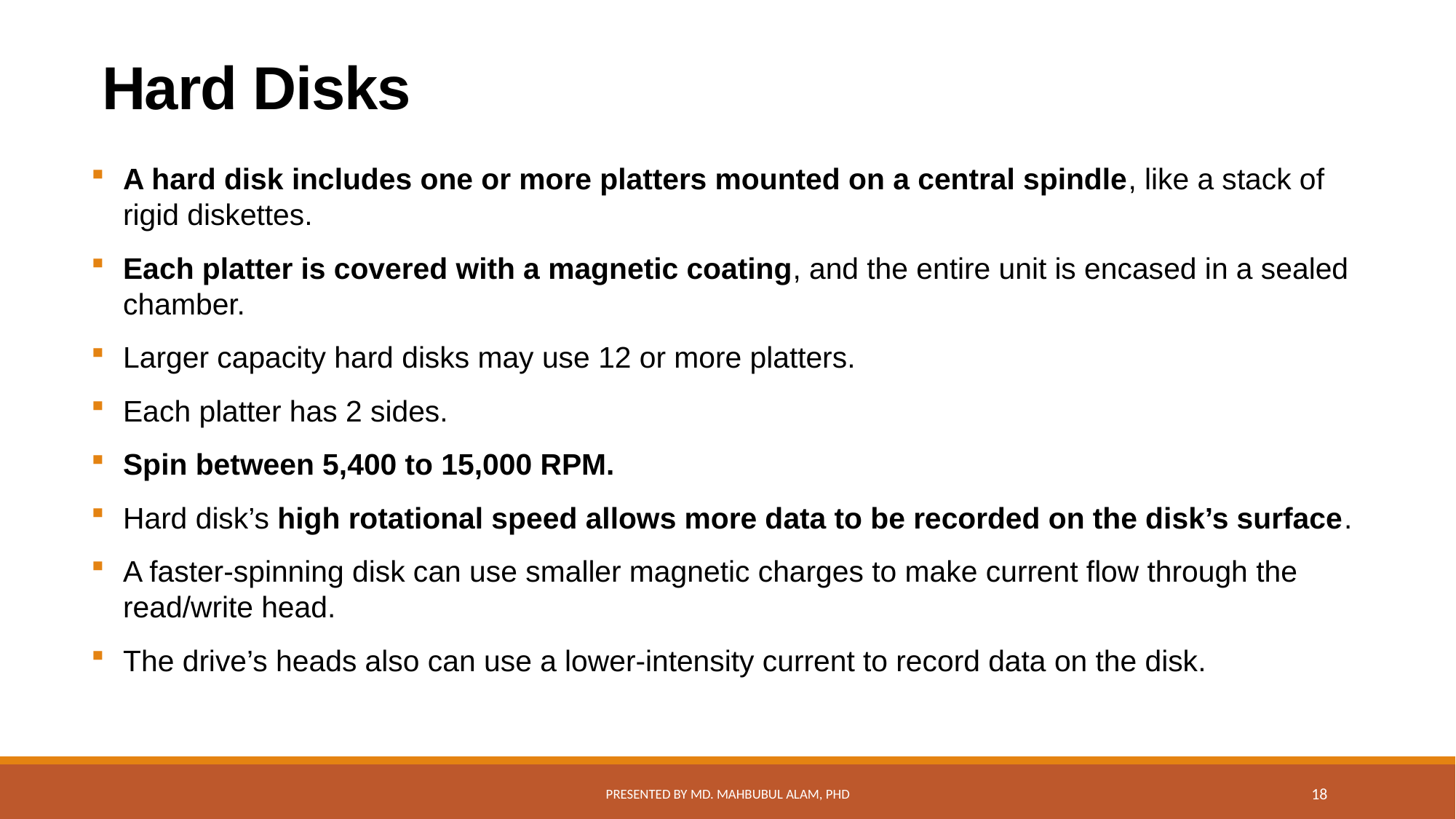

# Hard Disks
A hard disk includes one or more platters mounted on a central spindle, like a stack of rigid diskettes.
Each platter is covered with a magnetic coating, and the entire unit is encased in a sealed chamber.
Larger capacity hard disks may use 12 or more platters.
Each platter has 2 sides.
Spin between 5,400 to 15,000 RPM.
Hard disk’s high rotational speed allows more data to be recorded on the disk’s surface.
A faster-spinning disk can use smaller magnetic charges to make current flow through the read/write head.
The drive’s heads also can use a lower-intensity current to record data on the disk.

Presented by Md. Mahbubul Alam, PhD
18